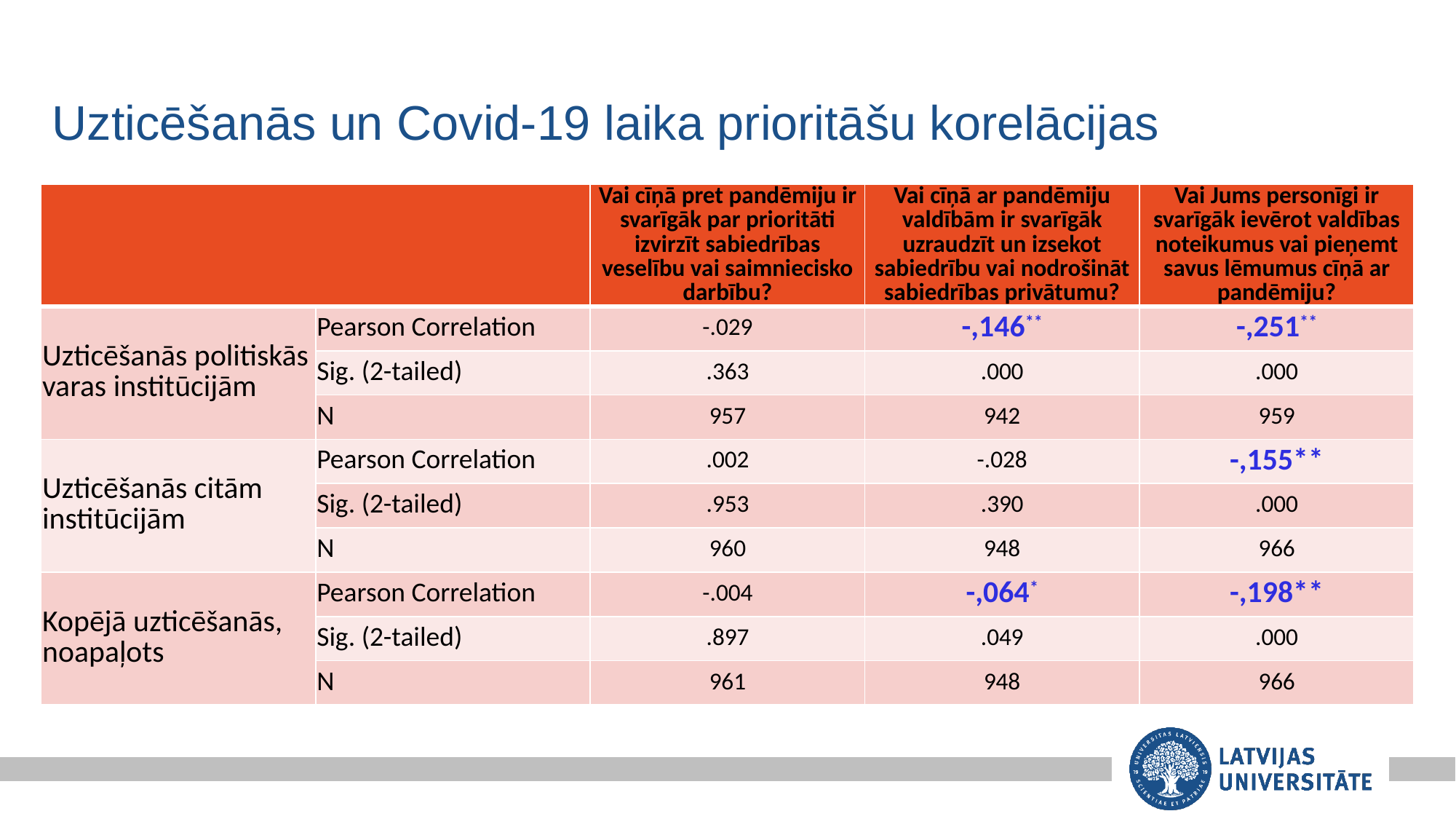

# Uzticēšanās un Covid-19 laika prioritāšu korelācijas
|  |  | Vai cīņā pret pandēmiju ir svarīgāk par prioritāti izvirzīt sabiedrības veselību vai saimniecisko darbību? | Vai cīņā ar pandēmiju valdībām ir svarīgāk uzraudzīt un izsekot sabiedrību vai nodrošināt sabiedrības privātumu? | Vai Jums personīgi ir svarīgāk ievērot valdības noteikumus vai pieņemt savus lēmumus cīņā ar pandēmiju? |
| --- | --- | --- | --- | --- |
| Uzticēšanās politiskās varas institūcijām | Pearson Correlation | -.029 | -,146\*\* | -,251\*\* |
|  | Sig. (2-tailed) | .363 | .000 | .000 |
|  | N | 957 | 942 | 959 |
| Uzticēšanās citām institūcijām | Pearson Correlation | .002 | -.028 | -,155\*\* |
|  | Sig. (2-tailed) | .953 | .390 | .000 |
|  | N | 960 | 948 | 966 |
| Kopējā uzticēšanās, noapaļots | Pearson Correlation | -.004 | -,064\* | -,198\*\* |
|  | Sig. (2-tailed) | .897 | .049 | .000 |
|  | N | 961 | 948 | 966 |